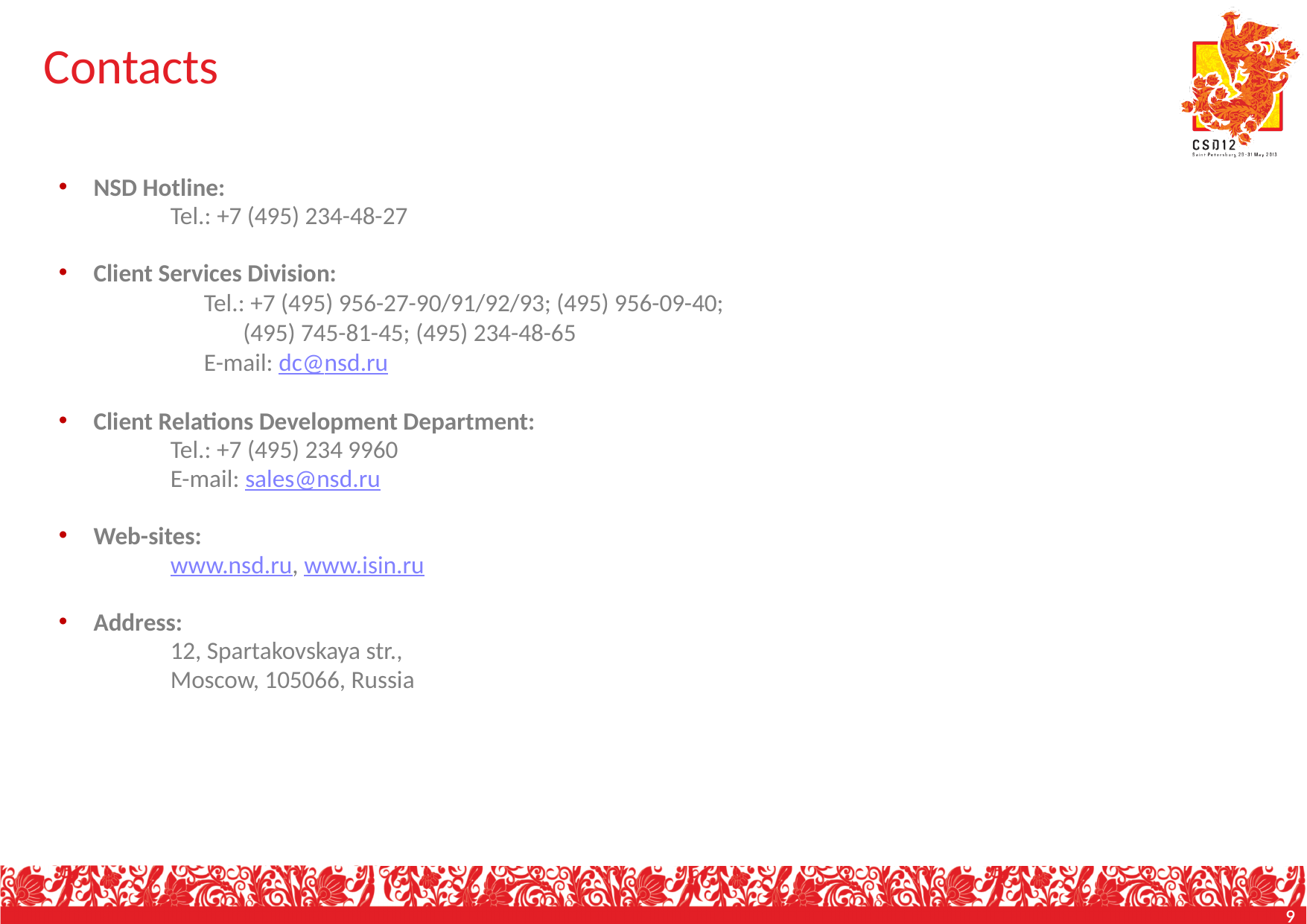

Contacts
NSD Hotline:
	Tel.: +7 (495) 234-48-27

Client Services Division:
	Tel.: +7 (495) 956-27-90/91/92/93; (495) 956-09-40;
	       (495) 745-81-45; (495) 234-48-65
	E-mail: dc@nsd.ru

Client Relations Development Department:
	Tel.: +7 (495) 234 9960
	E-mail: sales@nsd.ru

Web-sites:
   	www.nsd.ru, www.isin.ru

Address:
	12, Spartakovskaya str.,
	Moscow, 105066, Russia

9
9